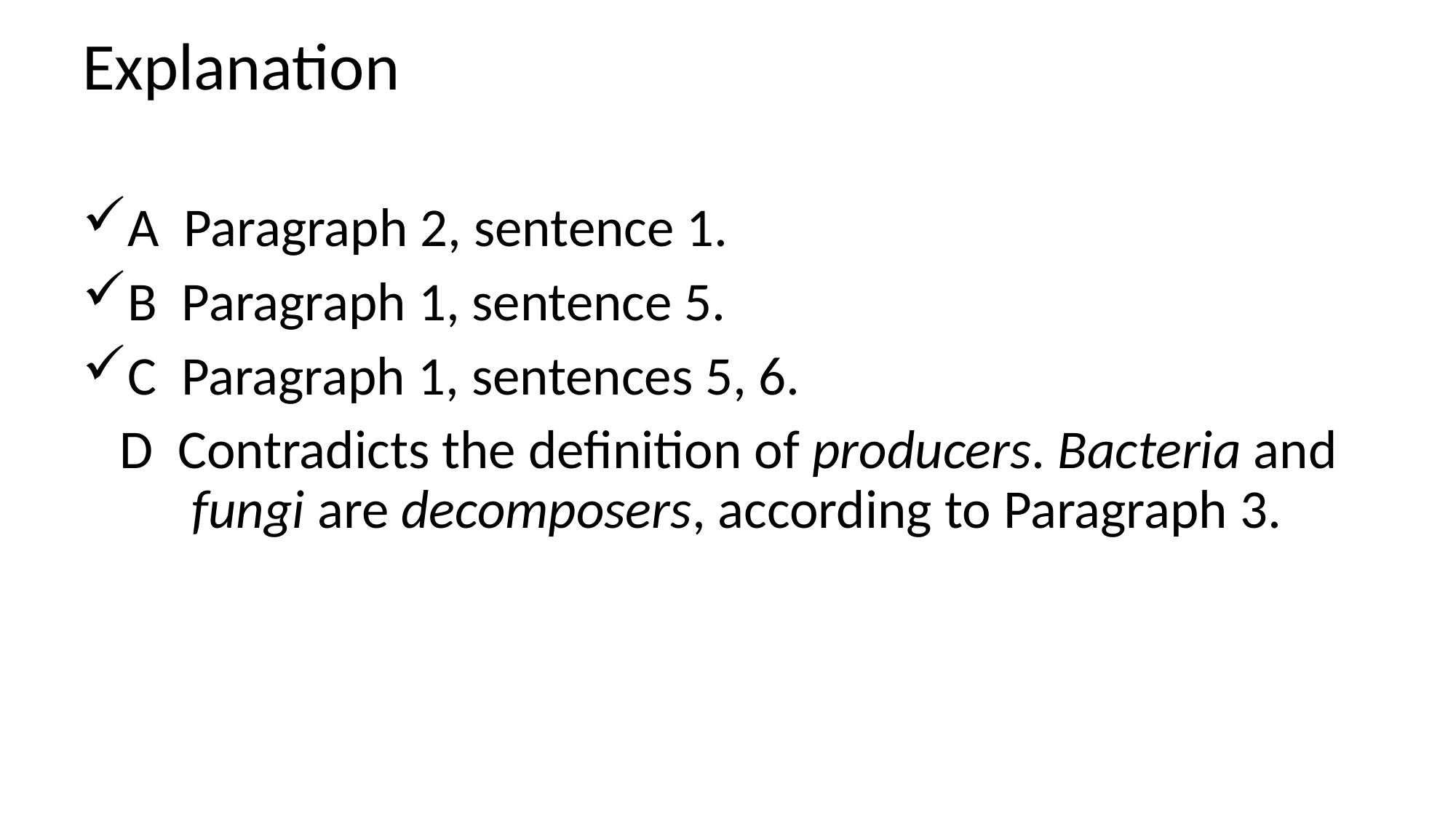

# Explanation

A  Paragraph 2, sentence 1.
B  Paragraph 1, sentence 5.
C  Paragraph 1, sentences 5, 6.
   D  Contradicts the definition of producers. Bacteria and      	fungi are decomposers, according to Paragraph 3.